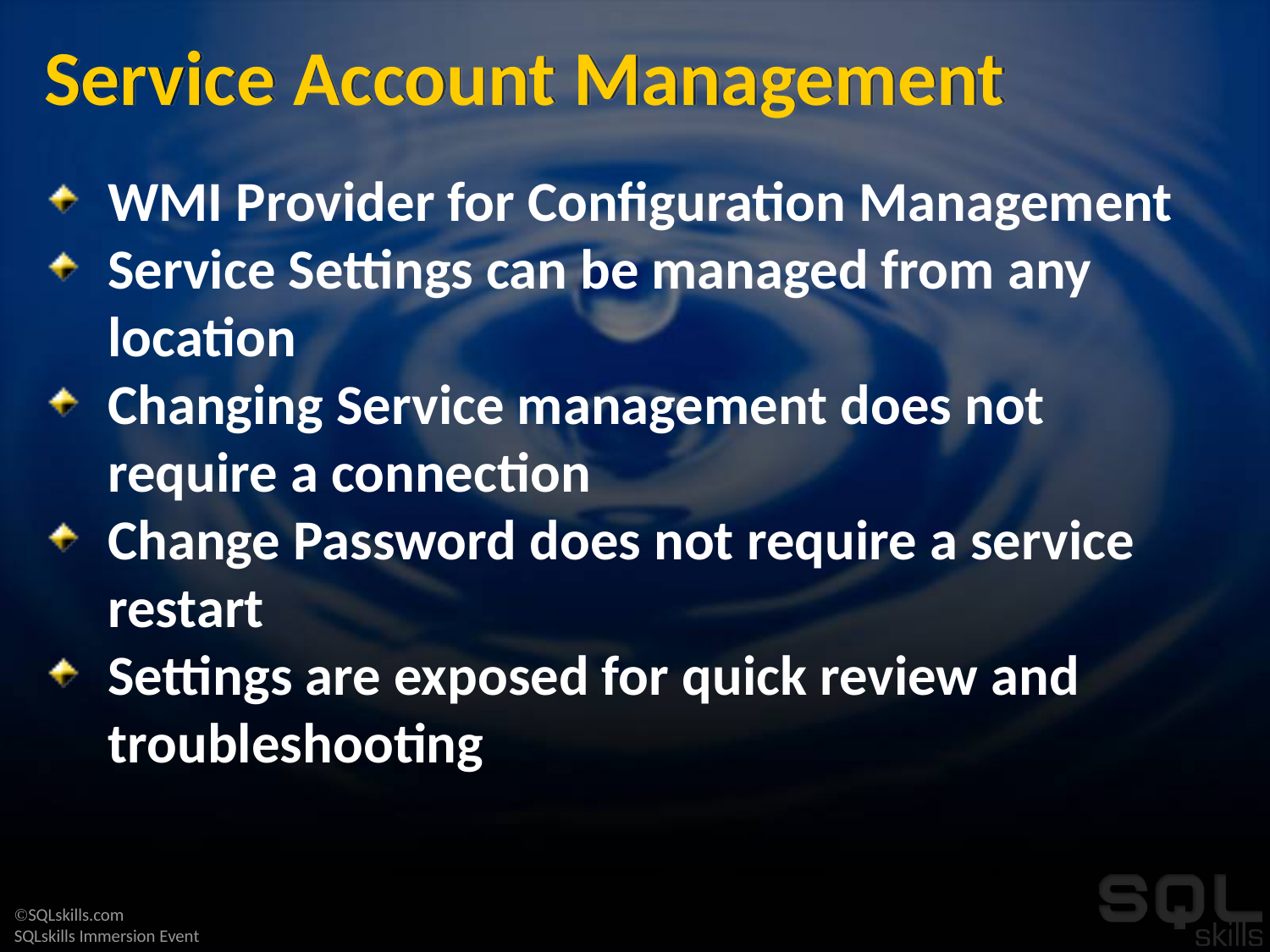

# Service Account Management
WMI Provider for Configuration Management
Service Settings can be managed from any location
Changing Service management does not require a connection
Change Password does not require a service restart
Settings are exposed for quick review and troubleshooting